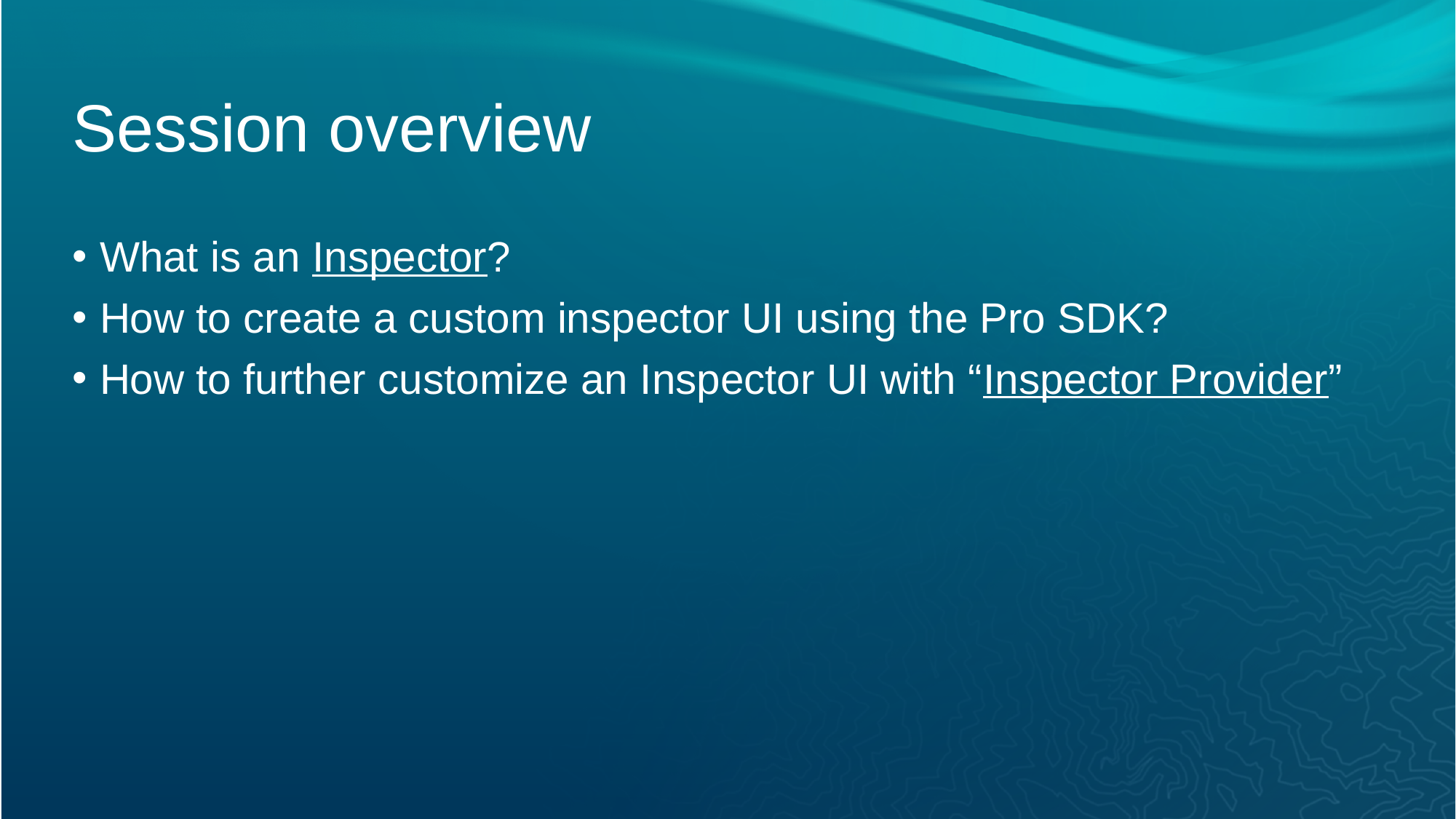

# Session overview
What is an Inspector?
How to create a custom inspector UI using the Pro SDK?
How to further customize an Inspector UI with “Inspector Provider”